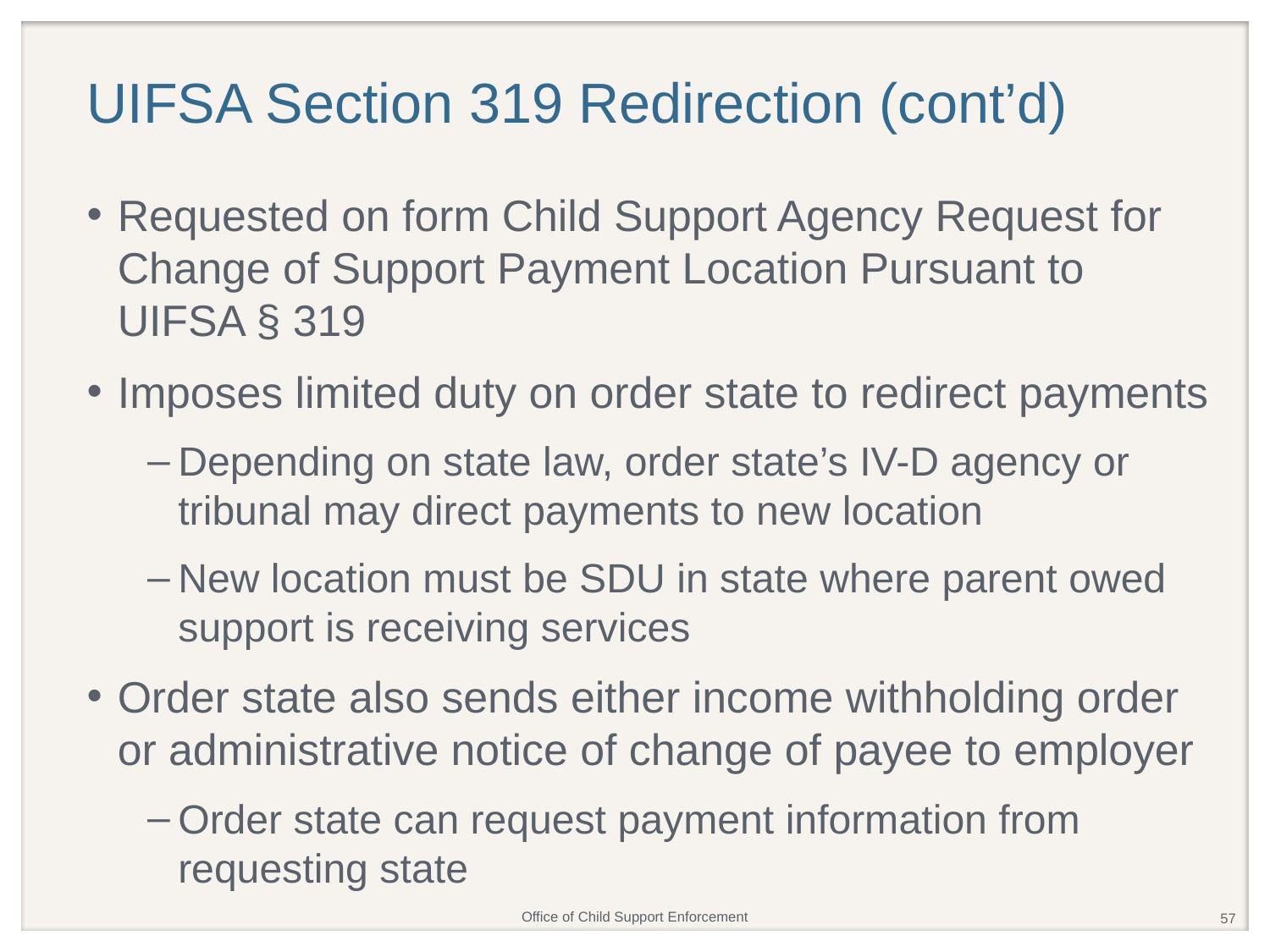

# UIFSA Section 319 Redirection (cont’d)
Requested on form Child Support Agency Request for Change of Support Payment Location Pursuant to UIFSA § 319
Imposes limited duty on order state to redirect payments
Depending on state law, order state’s IV-D agency or tribunal may direct payments to new location
New location must be SDU in state where parent owed support is receiving services
Order state also sends either income withholding order or administrative notice of change of payee to employer
Order state can request payment information from requesting state
57